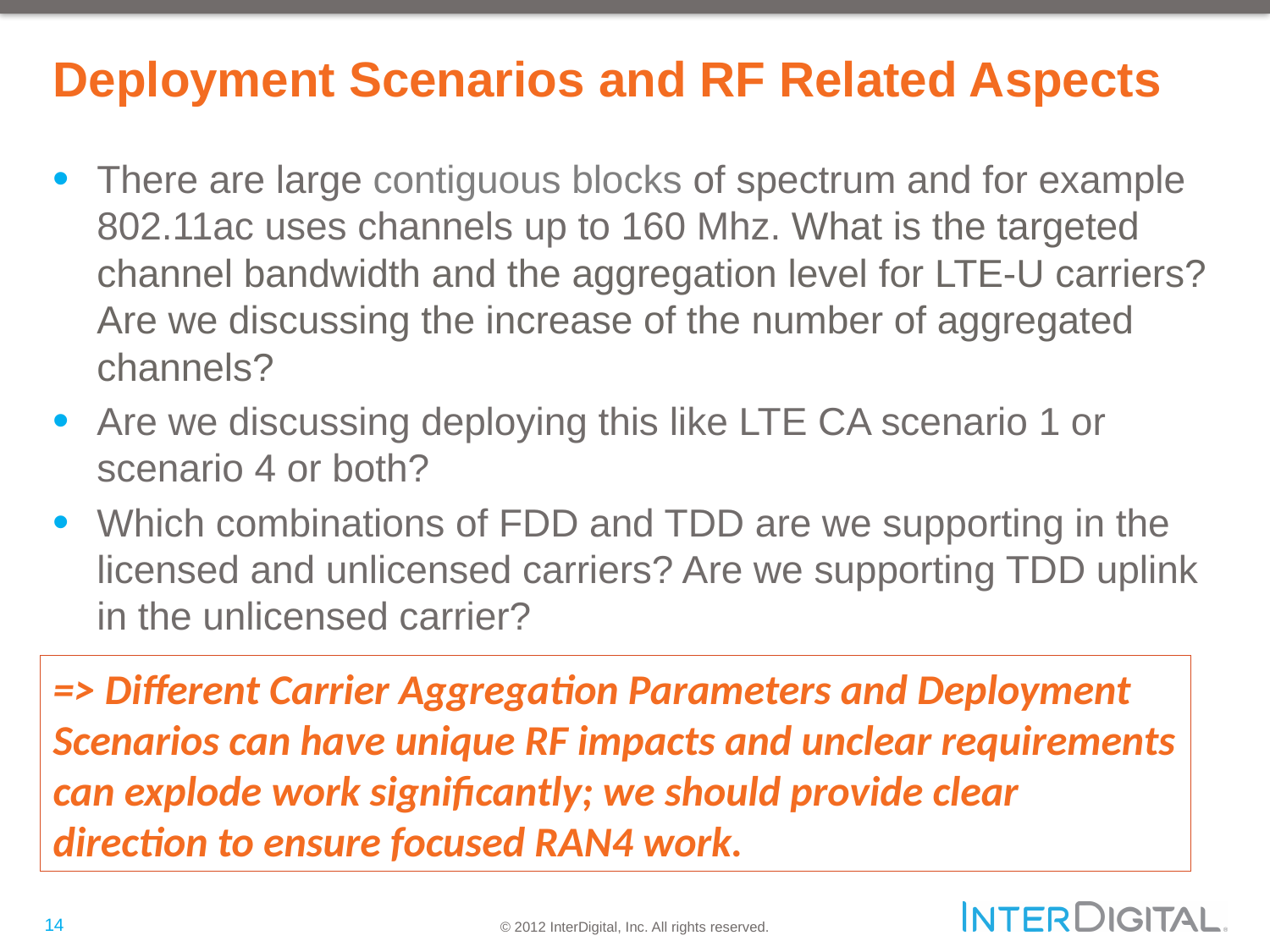

# Deployment Scenarios and RF Related Aspects
There are large contiguous blocks of spectrum and for example 802.11ac uses channels up to 160 Mhz. What is the targeted channel bandwidth and the aggregation level for LTE-U carriers? Are we discussing the increase of the number of aggregated channels?
Are we discussing deploying this like LTE CA scenario 1 or scenario 4 or both?
Which combinations of FDD and TDD are we supporting in the licensed and unlicensed carriers? Are we supporting TDD uplink in the unlicensed carrier?

=> Different Carrier Aggregation Parameters and Deployment Scenarios can have unique RF impacts and unclear requirements can explode work significantly; we should provide clear direction to ensure focused RAN4 work.